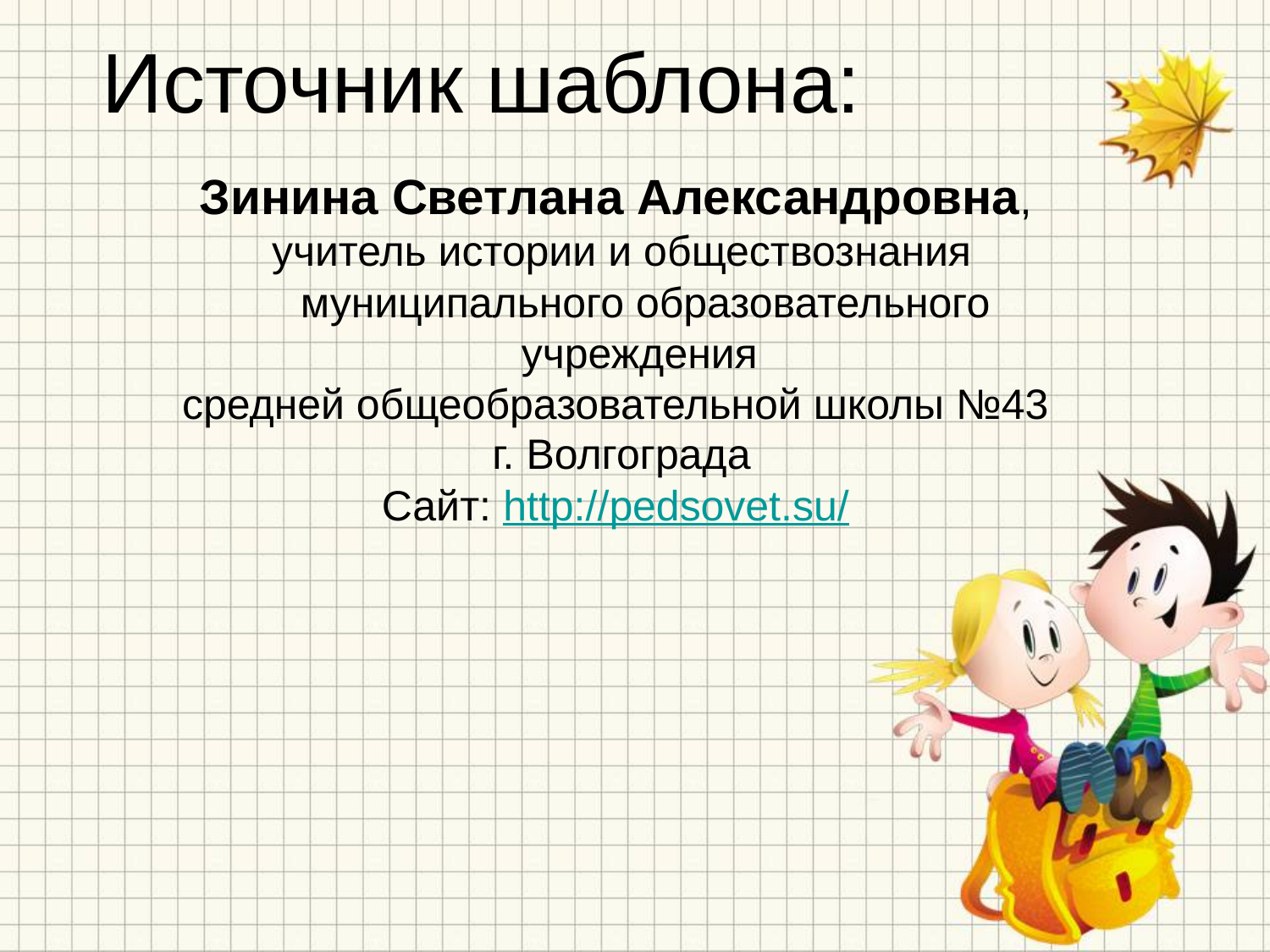

# Источник шаблона:
Зинина Светлана Александровна,
учитель истории и обществознания муниципального образовательного учреждения
средней общеобразовательной школы №43
г. Волгограда
Сайт: http://pedsovet.su/